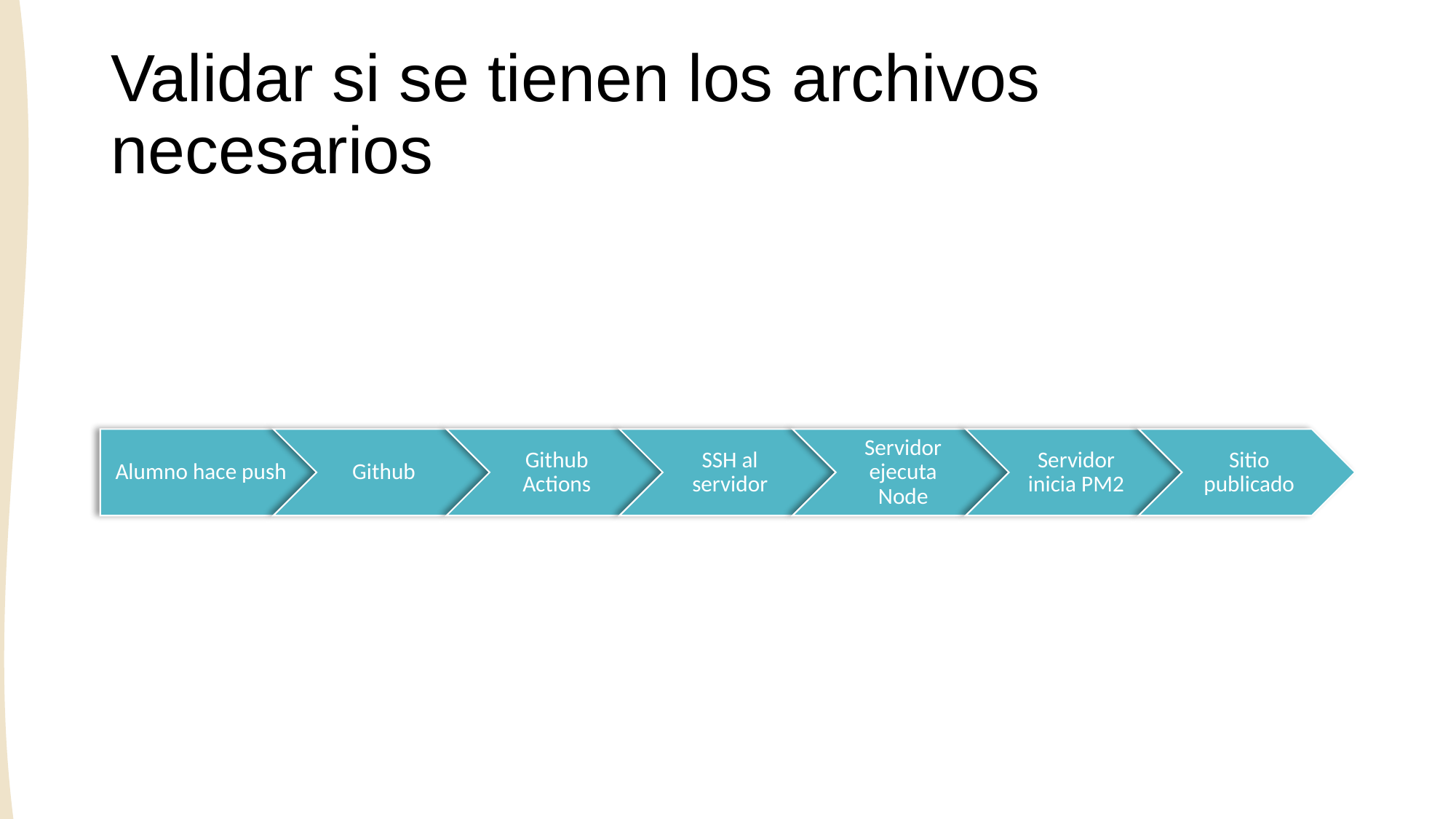

# Validar si se tienen los archivos necesarios
Alumno hace push
Github
Github Actions
SSH al servidor
Servidor ejecuta Node
Servidor inicia PM2
Sitio publicado